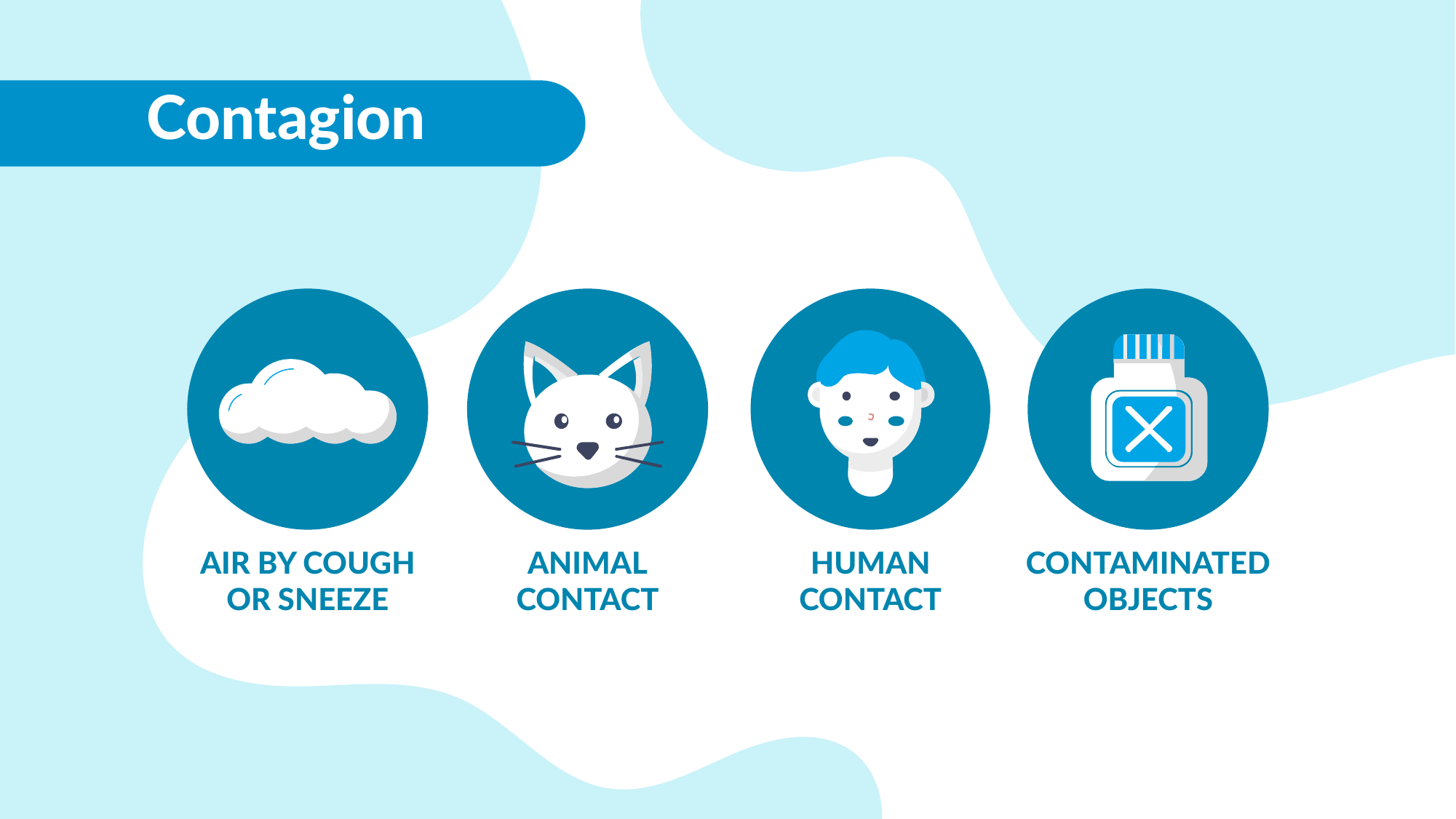

Contagion

AIR BY COUGH
OR SNEEZE
ANIMAL
CONTACT
HUMAN
CONTACT
CONTAMINATED
OBJECTS